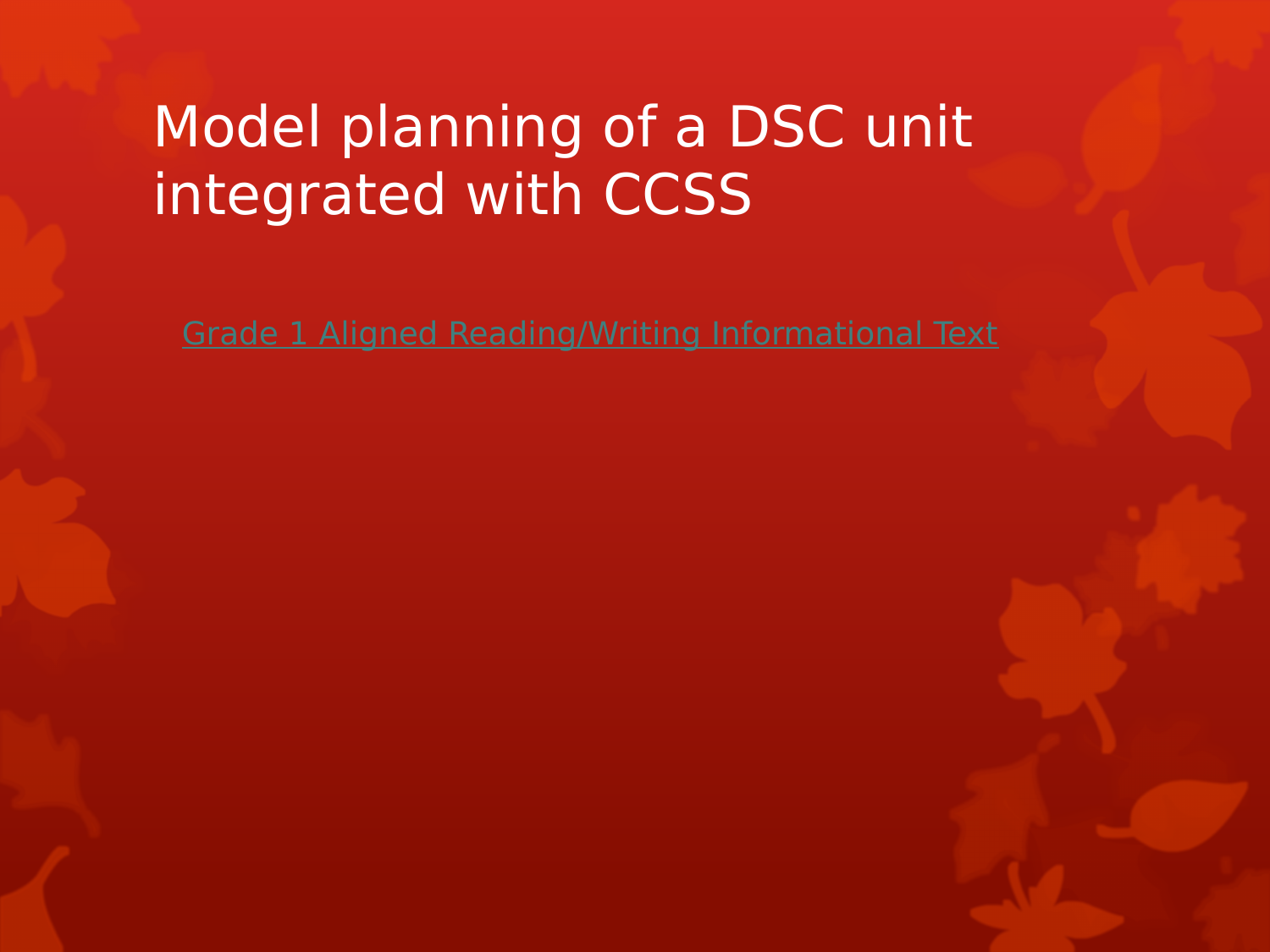

# Model planning of a DSC unit integrated with CCSS
Grade 1 Aligned Reading/Writing Informational Text